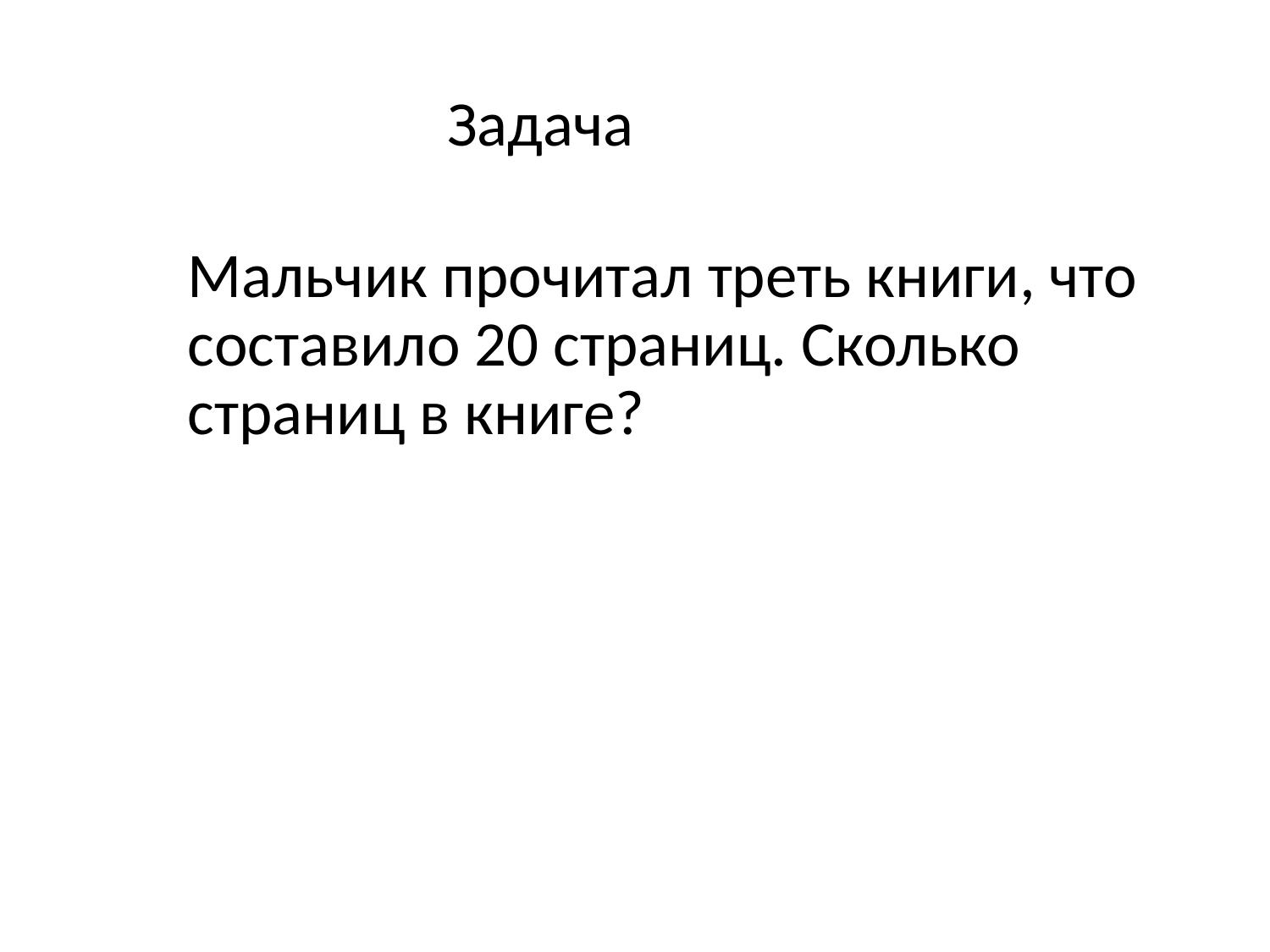

Задача
Мальчик прочитал треть книги, что составило 20 страниц. Сколько страниц в книге?